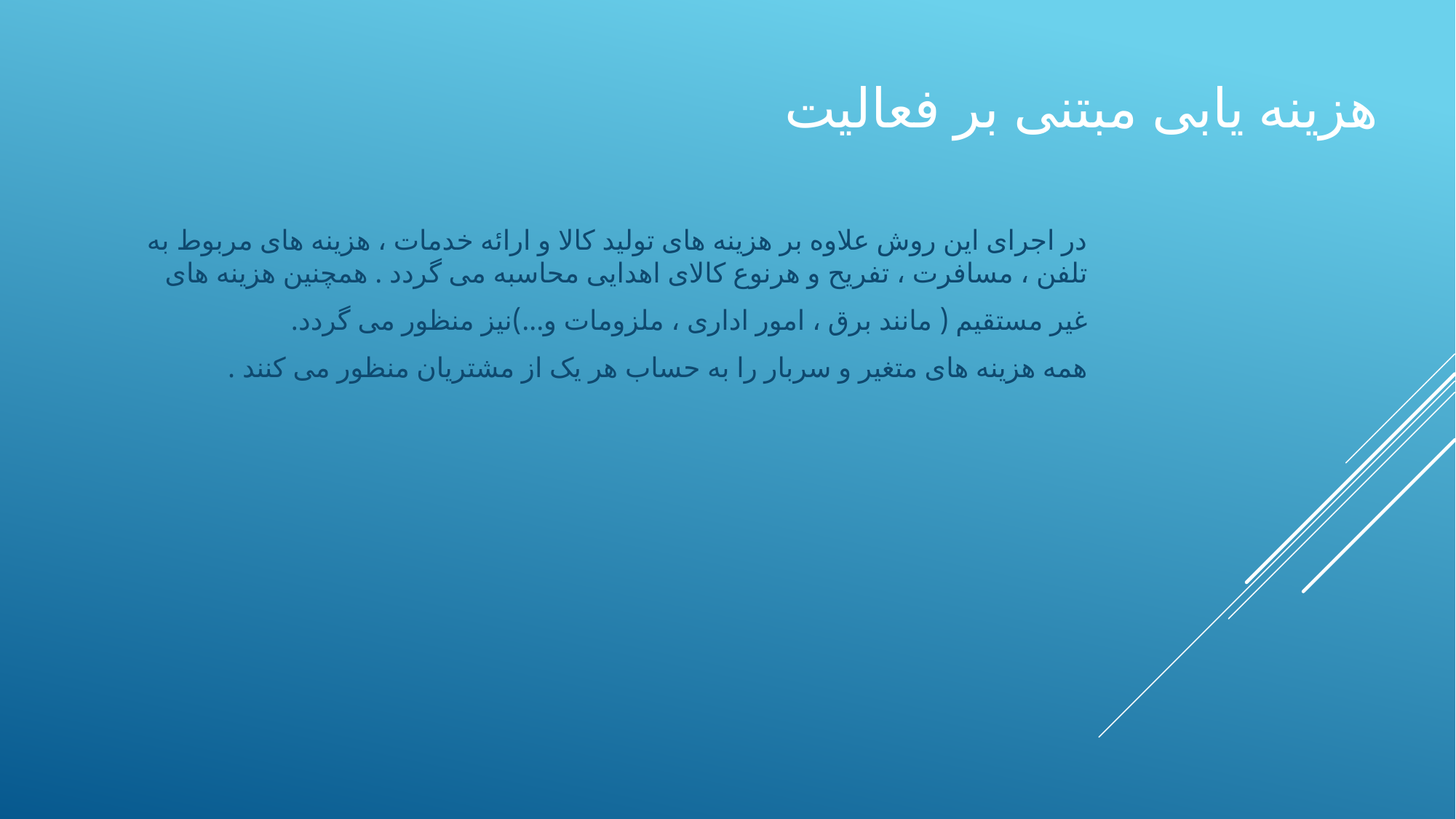

# هزینه یابی مبتنی بر فعالیت
در اجرای این روش علاوه بر هزینه های تولید کالا و ارائه خدمات ، هزینه های مربوط به تلفن ، مسافرت ، تفریح و هرنوع کالای اهدایی محاسبه می گردد . همچنین هزینه های
غیر مستقیم ( مانند برق ، امور اداری ، ملزومات و...)نیز منظور می گردد.
همه هزینه های متغیر و سربار را به حساب هر یک از مشتریان منظور می کنند .